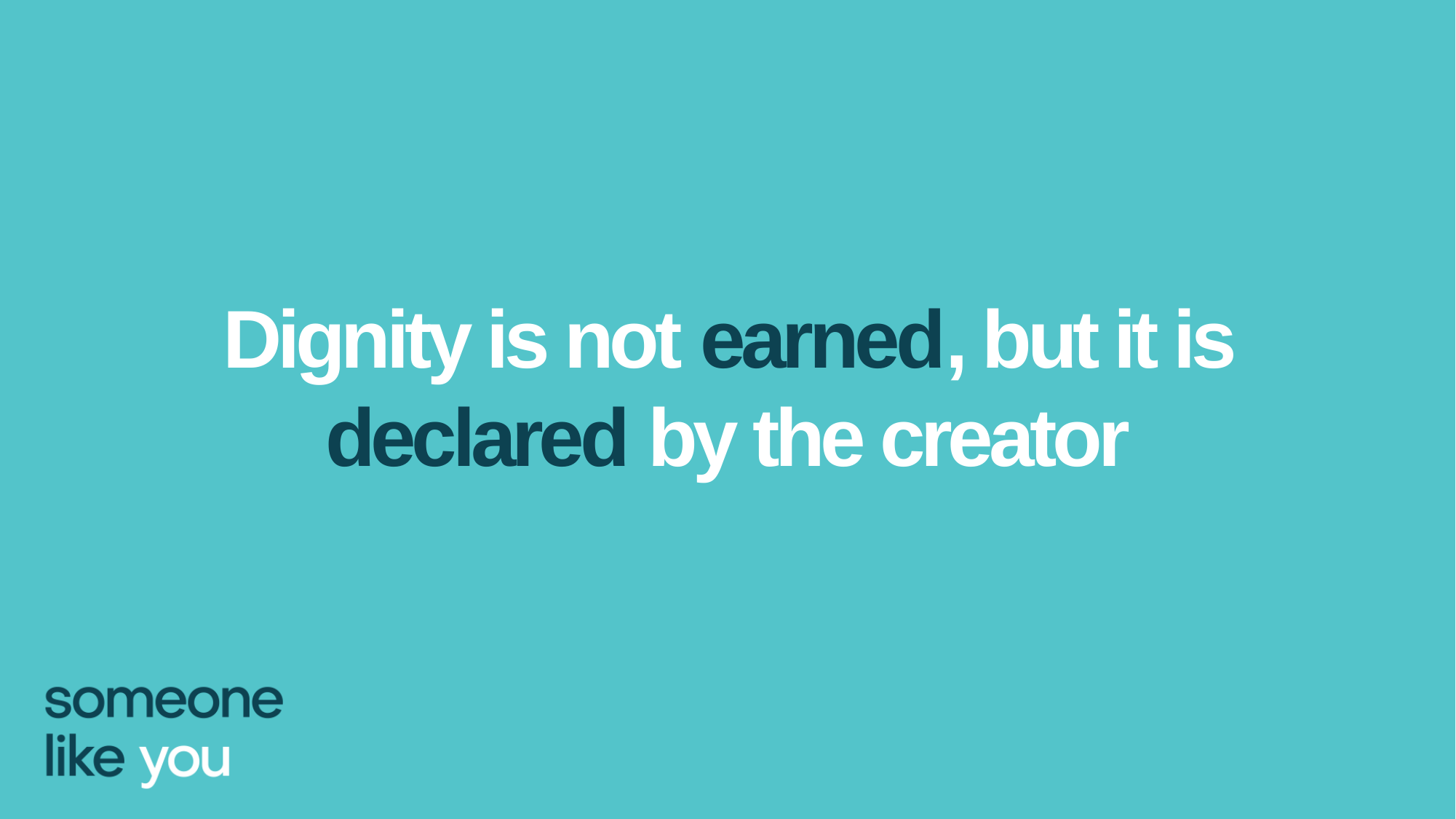

Dignity is not earned, but it is declared by the creator